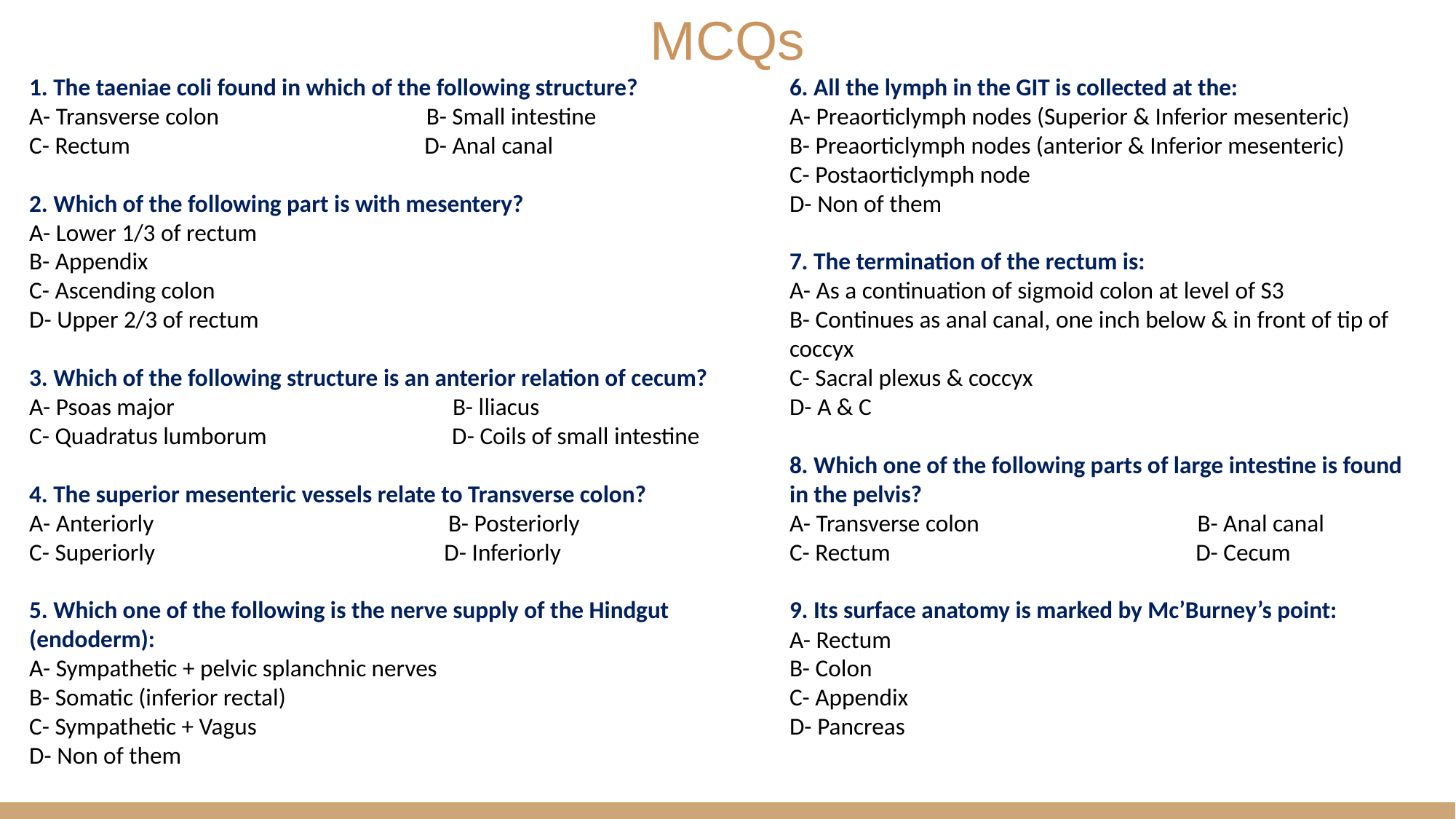

1. The taeniae coli found in which of the following structure?
A- Transverse colon                                      B- Small intestine
C- Rectum                                                      D- Anal canal

2. Which of the following part is with mesentery?
A- Lower 1/3 of rectum
B- Appendix
C- Ascending colon
D- Upper 2/3 of rectum

3. Which of the following structure is an anterior relation of cecum?
A- Psoas major                                                   B- lliacus
C- Quadratus lumborum                                  D- Coils of small intestine

4. The superior mesenteric vessels relate to Transverse colon?
A- Anteriorly                                                      B- Posteriorly
C- Superiorly                                                     D- Inferiorly

5. Which one of the following is the nerve supply of the Hindgut (endoderm):
A- Sympathetic + pelvic splanchnic nerves
B- Somatic (inferior rectal)
C- Sympathetic + Vagus
D- Non of them
6. All the lymph in the GIT is collected at the:
A- Preaorticlymph nodes (Superior & Inferior mesenteric)
B- Preaorticlymph nodes (anterior & Inferior mesenteric)
C- Postaorticlymph node
D- Non of them

7. The termination of the rectum is:
A- As a continuation of sigmoid colon at level of S3
B- Continues as anal canal, one inch below & in front of tip of coccyx
C- Sacral plexus & coccyx
D- A & C

8. Which one of the following parts of large intestine is found in the pelvis?
A- Transverse colon                                        B- Anal canal
C- Rectum                                                        D- Cecum

9. Its surface anatomy is marked by Mc’Burney’s point:
A- Rectum
B- Colon
C- Appendix
D- Pancreas